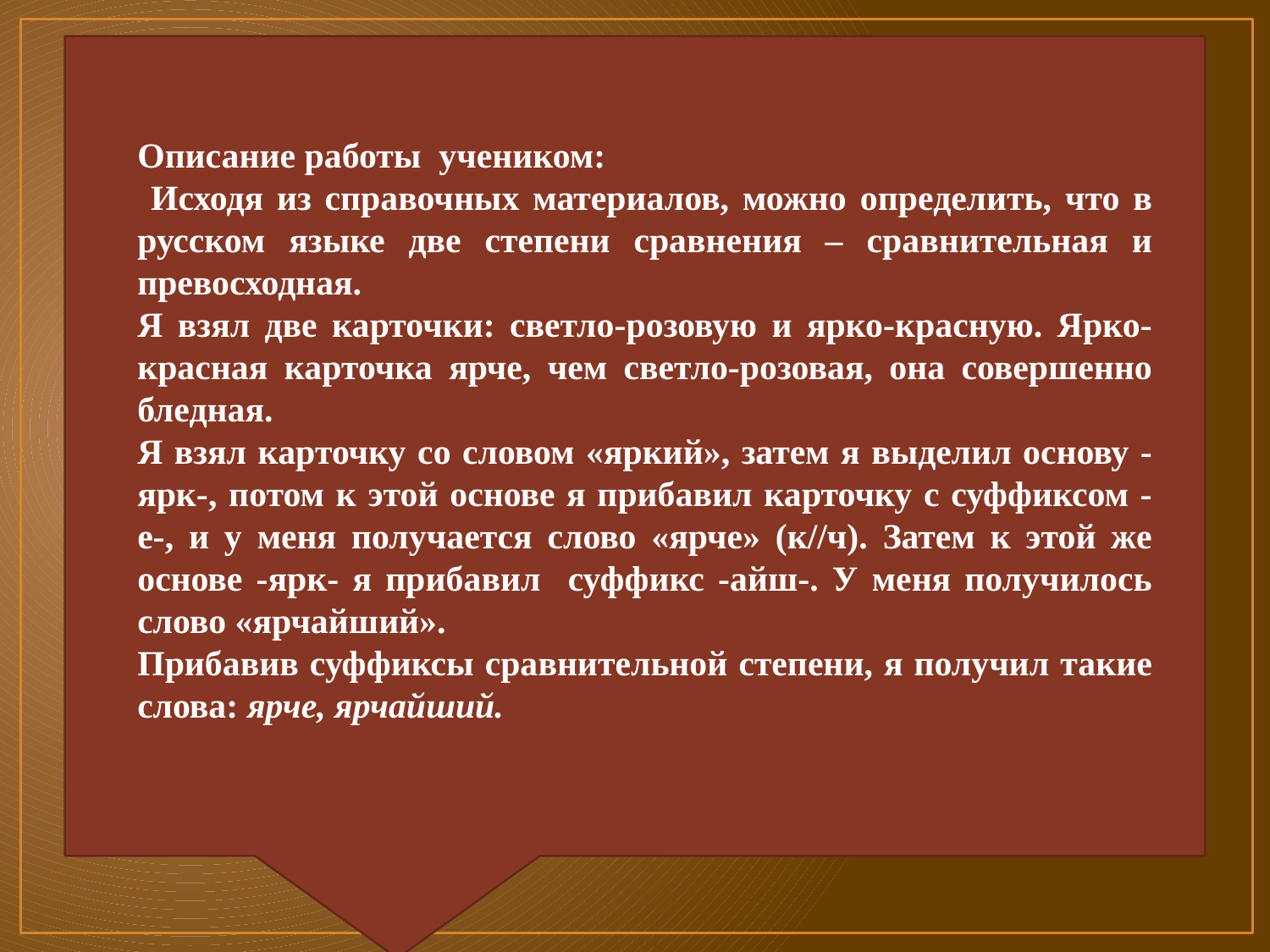

#
Описание работы  учеником:
 Исходя из справочных материалов, можно определить, что в русском языке две степени сравнения – сравнительная и превосходная.
Я взял две карточки: светло-розовую и ярко-красную. Ярко-красная карточка ярче, чем светло-розовая, она совершенно бледная.
Я взял карточку со словом «яркий», затем я выделил основу -ярк-, потом к этой основе я прибавил карточку с суффиксом -е-, и у меня получается слово «ярче» (к//ч). Затем к этой же основе -ярк- я прибавил  суффикс -айш-. У меня получилось слово «ярчайший».
Прибавив суффиксы сравнительной степени, я получил такие слова: ярче, ярчайший.